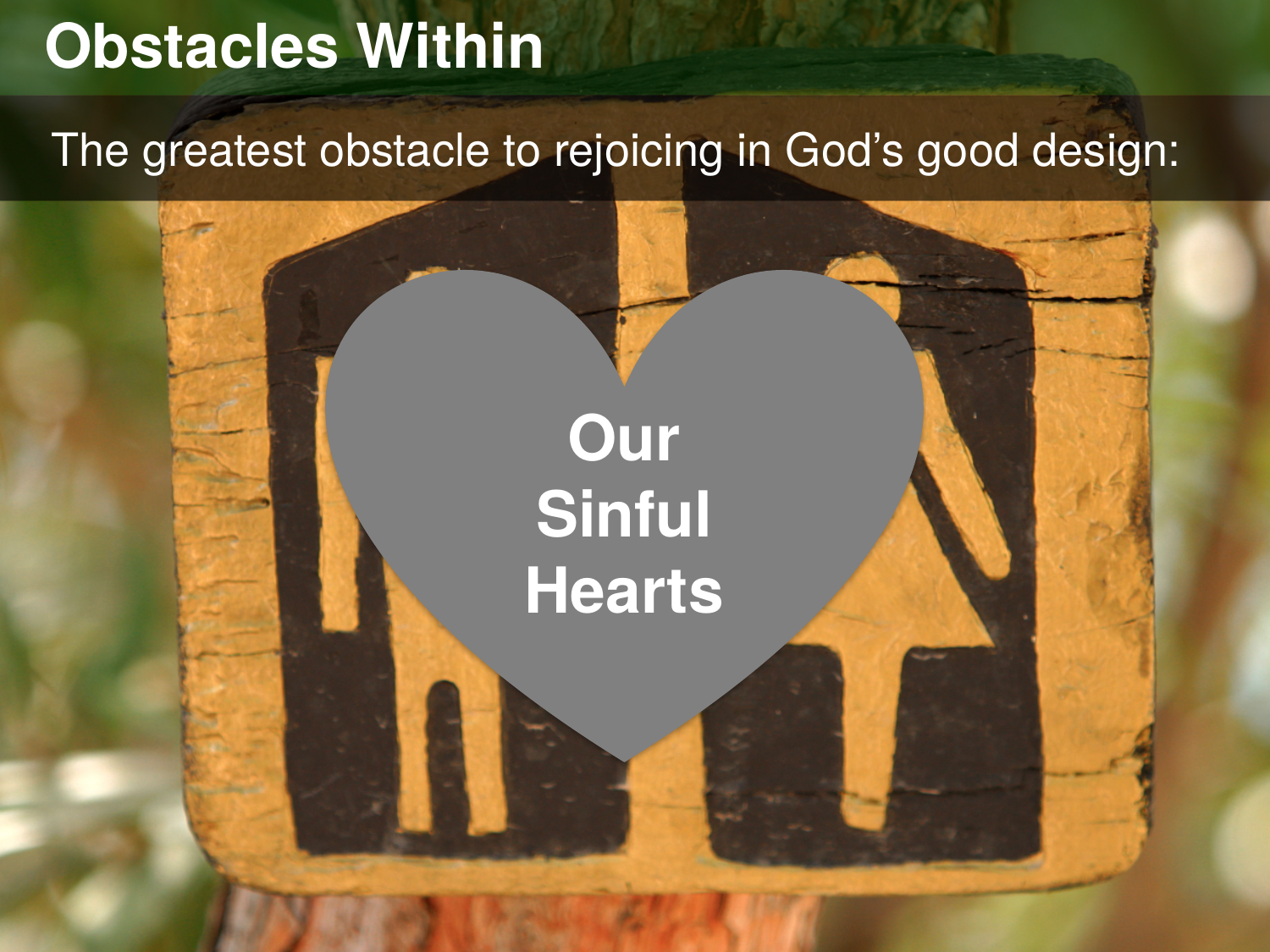

Obstacles Within

The greatest obstacle to rejoicing in God’s good design:

Our Sinful Hearts